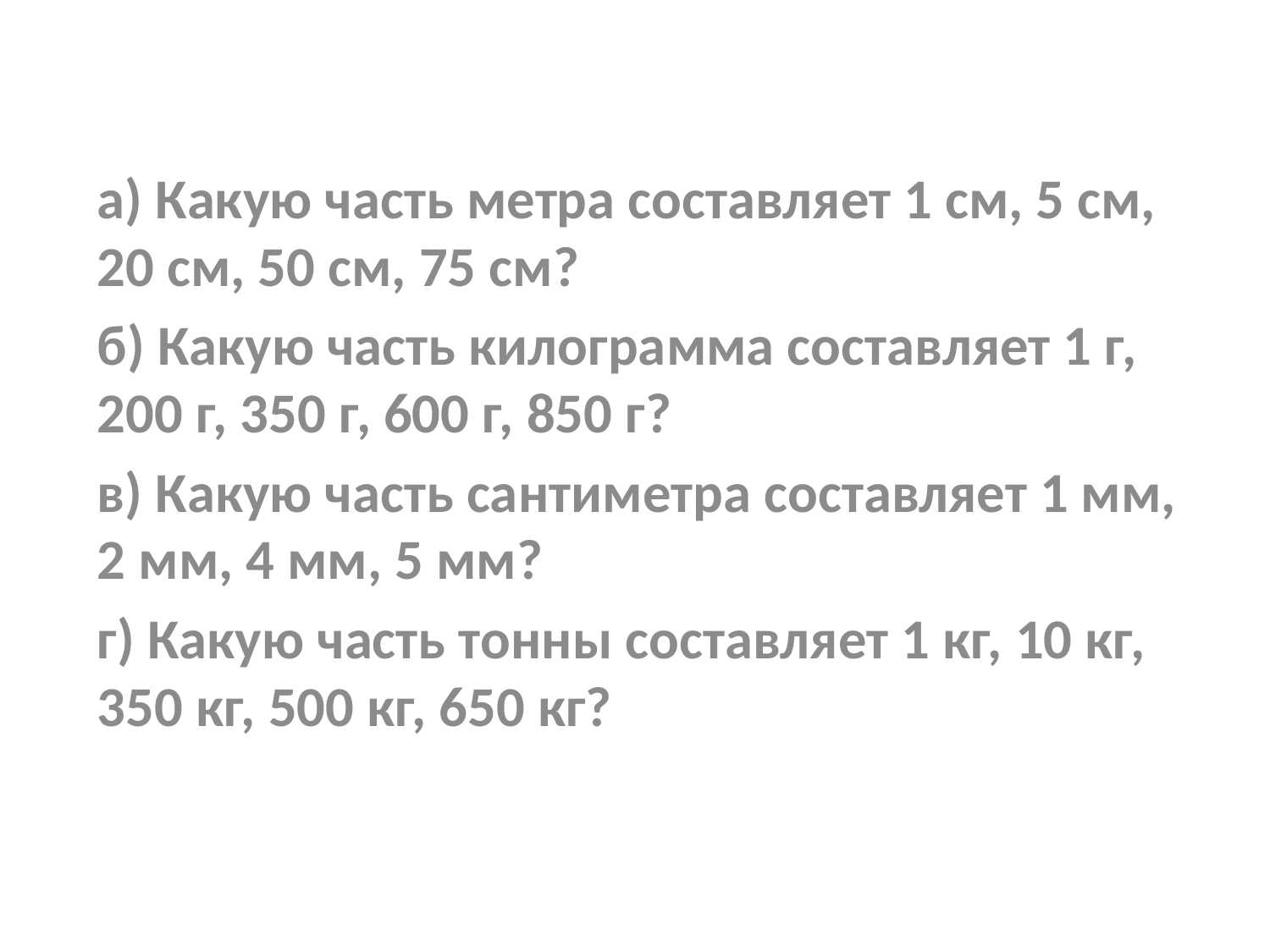

а) Какую часть метра составляет 1 см, 5 см, 20 см, 50 см, 75 см?
б) Какую часть килограмма составляет 1 г, 200 г, 350 г, 600 г, 850 г?
в) Какую часть сантиметра составляет 1 мм, 2 мм, 4 мм, 5 мм?
г) Какую часть тонны составляет 1 кг, 10 кг, 350 кг, 500 кг, 650 кг?